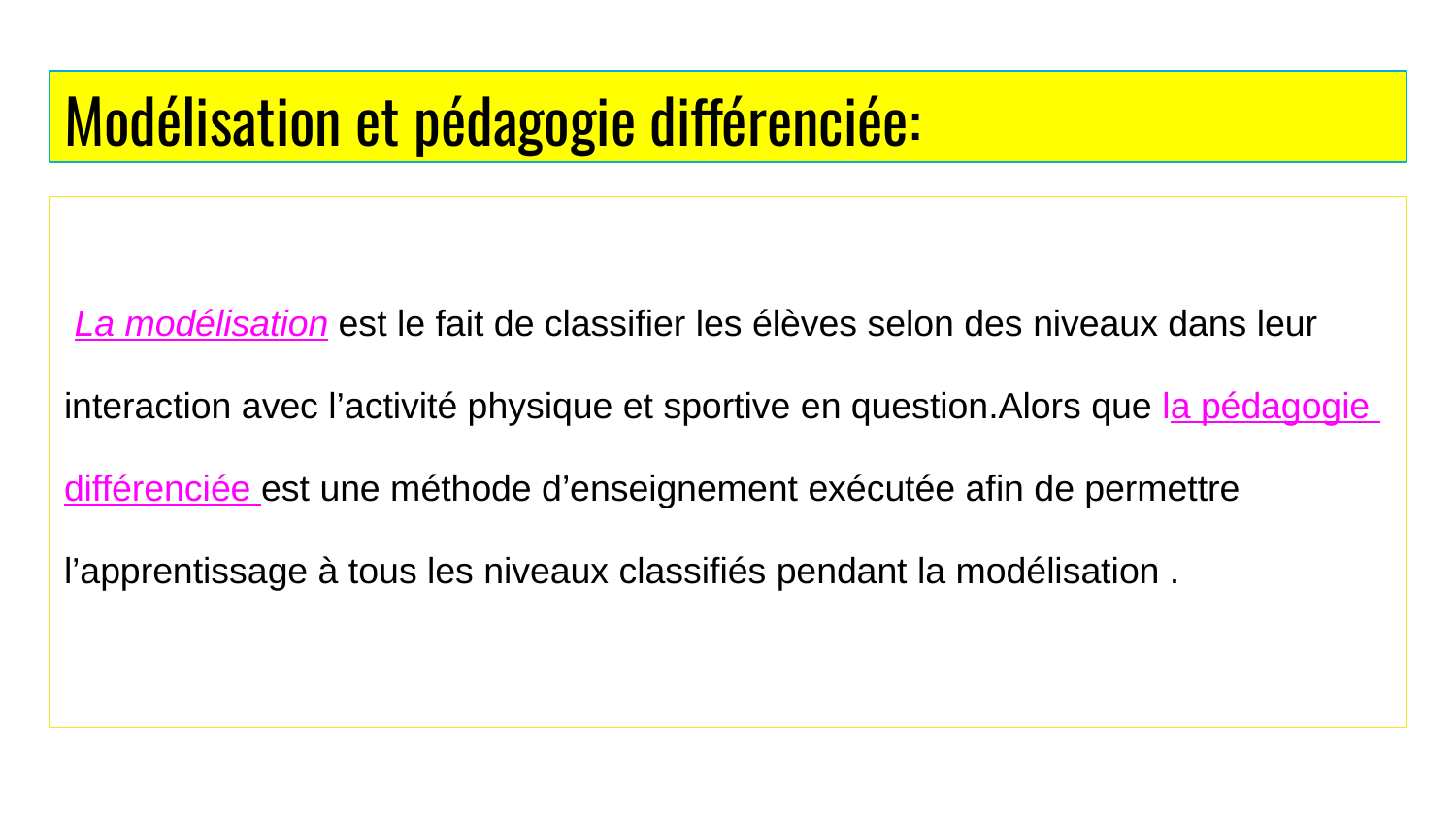

# Modélisation et pédagogie différenciée:

 La modélisation est le fait de classifier les élèves selon des niveaux dans leur
interaction avec l’activité physique et sportive en question.Alors que la pédagogie
différenciée est une méthode d’enseignement exécutée afin de permettre
l’apprentissage à tous les niveaux classifiés pendant la modélisation .